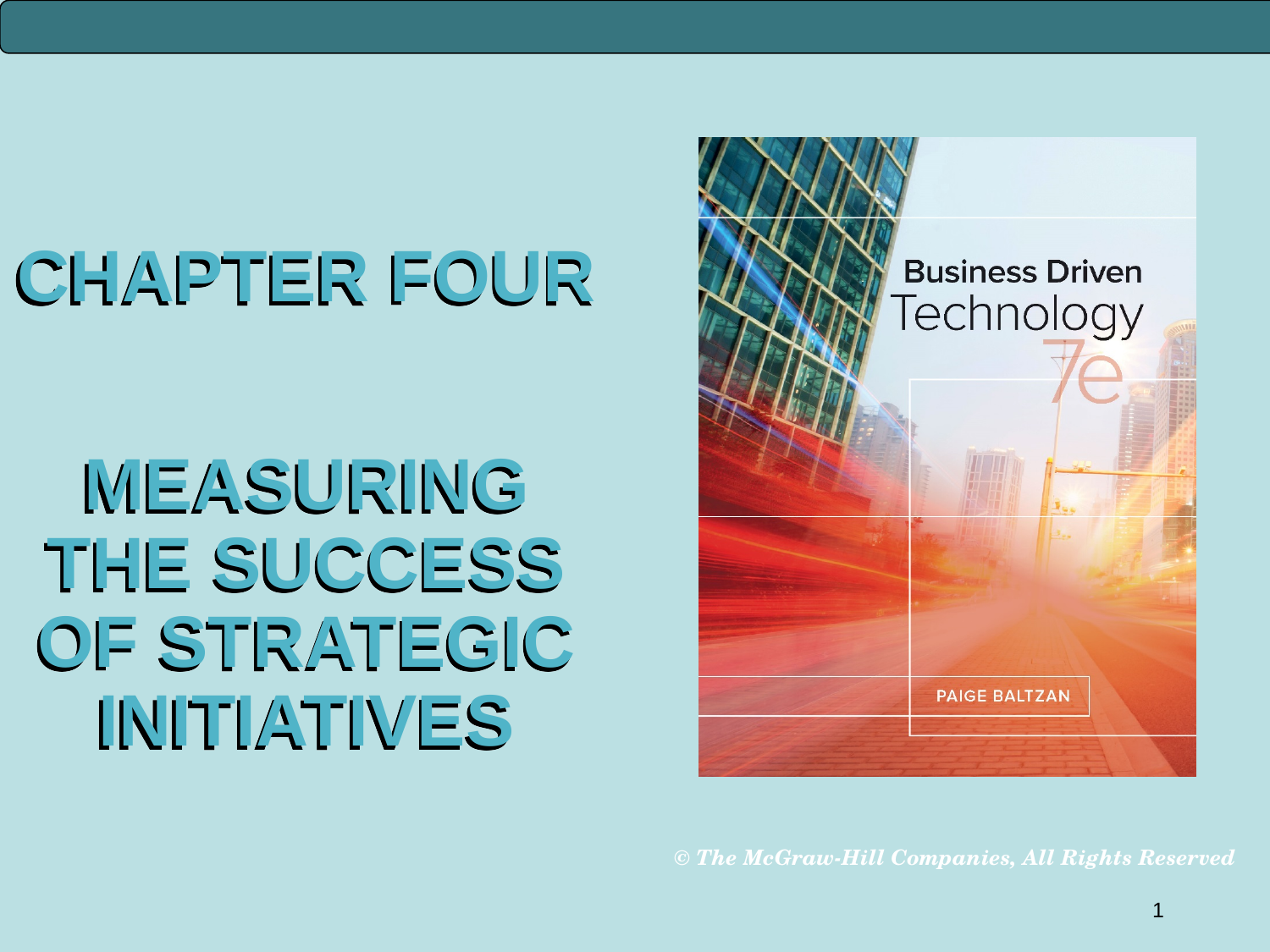

CHAPTER FOUR

MEASURING THE SUCCESS OF STRATEGIC INITIATIVES